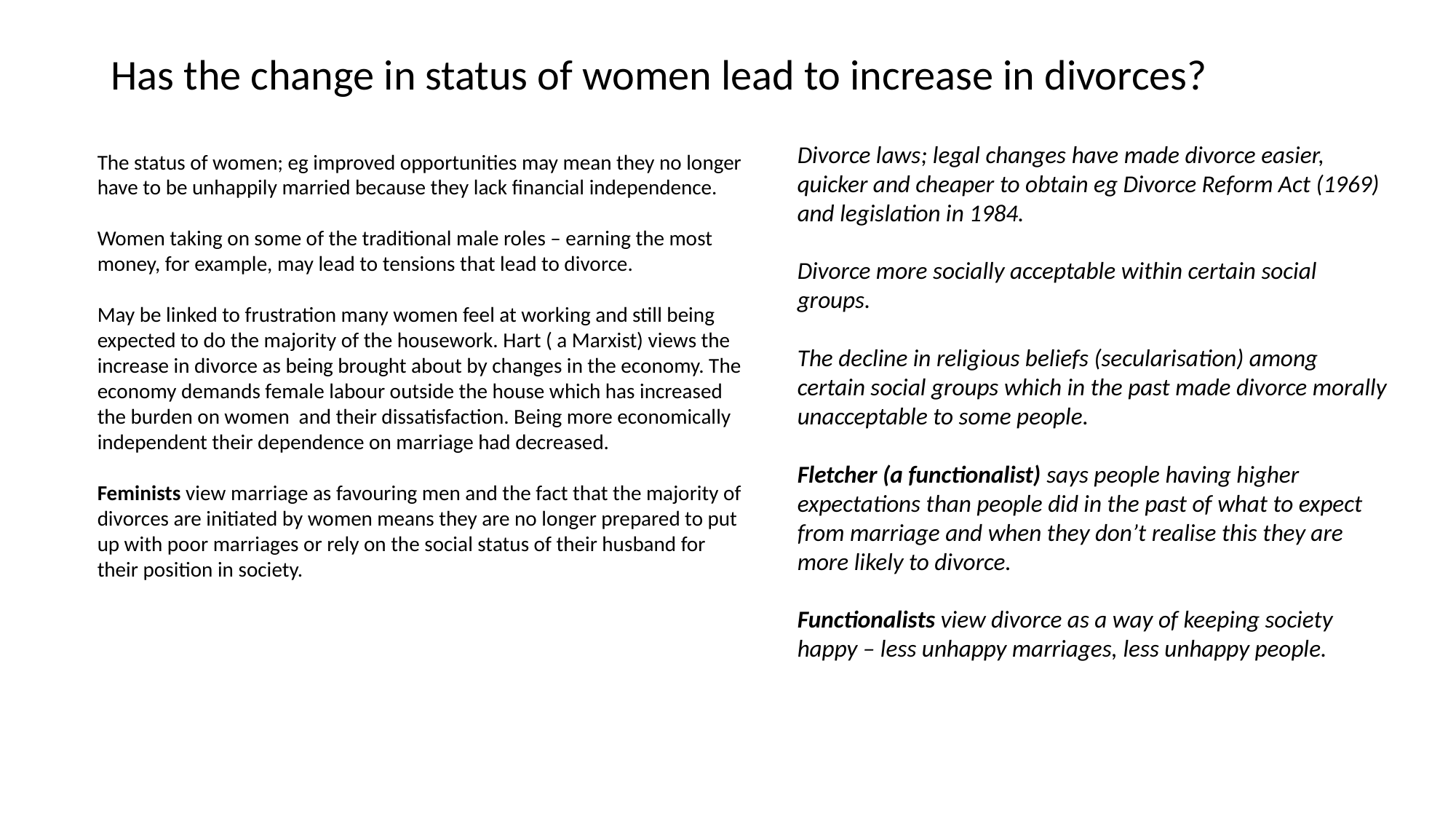

# Has the change in status of women lead to increase in divorces?
Divorce laws; legal changes have made divorce easier, quicker and cheaper to obtain eg Divorce Reform Act (1969) and legislation in 1984.

Divorce more socially acceptable within certain social groups.

The decline in religious beliefs (secularisation) among certain social groups which in the past made divorce morally unacceptable to some people.

Fletcher (a functionalist) says people having higher expectations than people did in the past of what to expect from marriage and when they don’t realise this they are more likely to divorce.

Functionalists view divorce as a way of keeping society happy – less unhappy marriages, less unhappy people.

The status of women; eg improved opportunities may mean they no longer have to be unhappily married because they lack financial independence.

Women taking on some of the traditional male roles – earning the most money, for example, may lead to tensions that lead to divorce.

May be linked to frustration many women feel at working and still being expected to do the majority of the housework. Hart ( a Marxist) views the increase in divorce as being brought about by changes in the economy. The economy demands female labour outside the house which has increased the burden on women  and their dissatisfaction. Being more economically independent their dependence on marriage had decreased.

Feminists view marriage as favouring men and the fact that the majority of divorces are initiated by women means they are no longer prepared to put up with poor marriages or rely on the social status of their husband for their position in society.